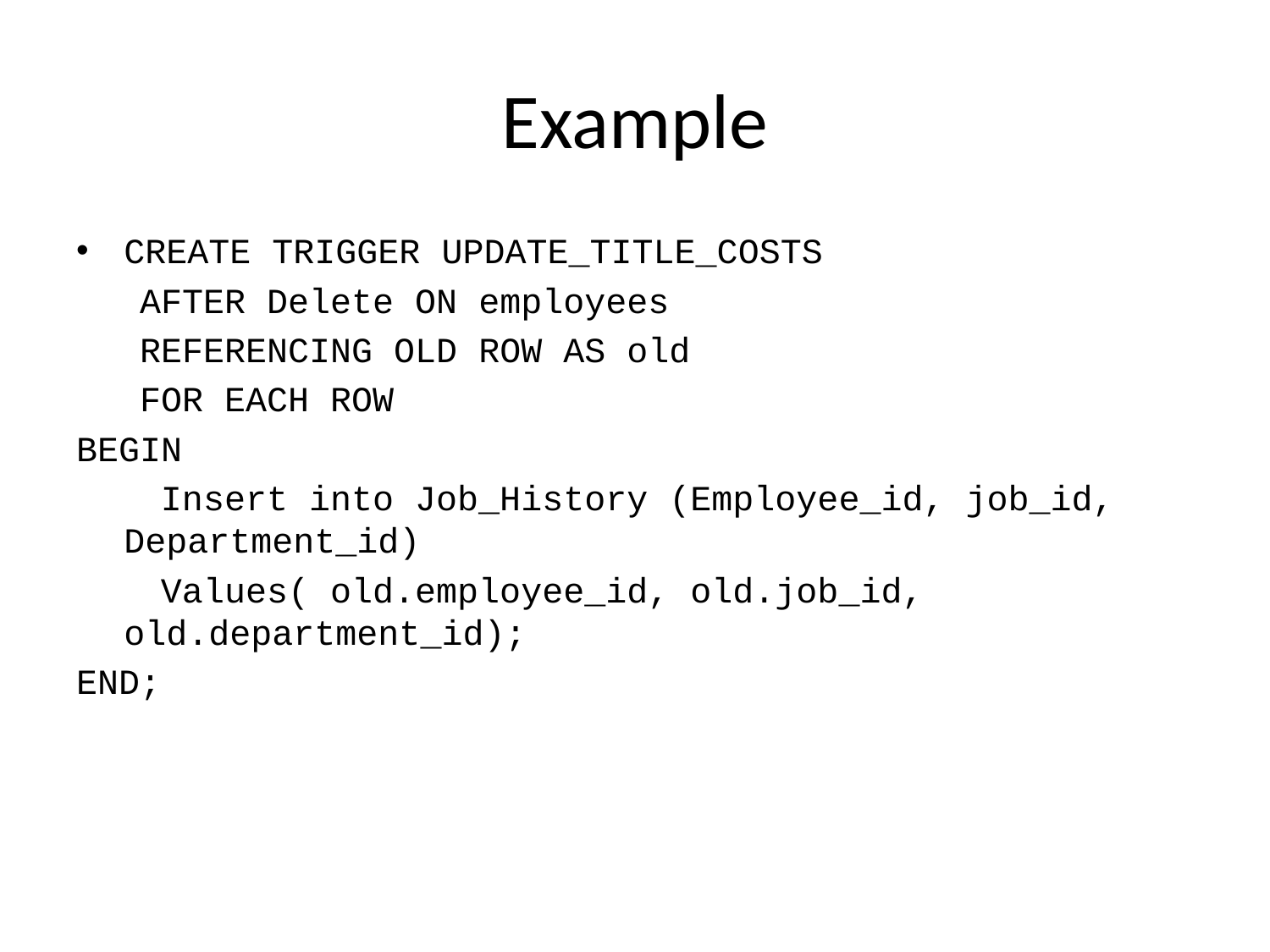

# Example
CREATE TRIGGER UPDATE_TITLE_COSTS
   AFTER Delete ON employees
   REFERENCING OLD ROW AS old
   FOR EACH ROW
BEGIN
    Insert into Job_History (Employee_id, job_id, Department_id)
    Values( old.employee_id, old.job_id, old.department_id);
END;